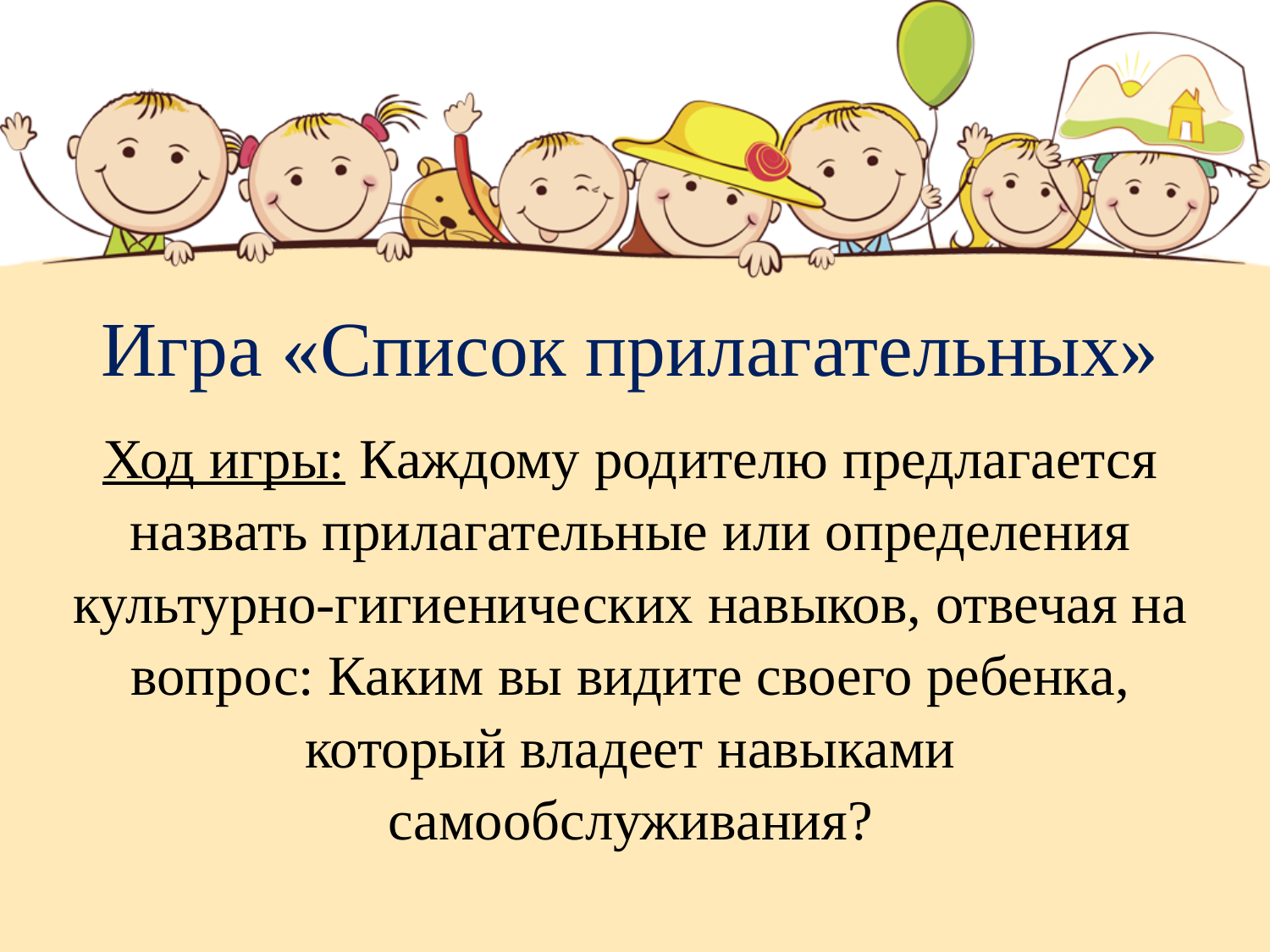

Игра «Список прилагательных»
Ход игры: Каждому родителю предлагается назвать прилагательные или определения культурно-гигиенических навыков, отвечая на вопрос: Каким вы видите своего ребенка, который владеет навыками самообслуживания?